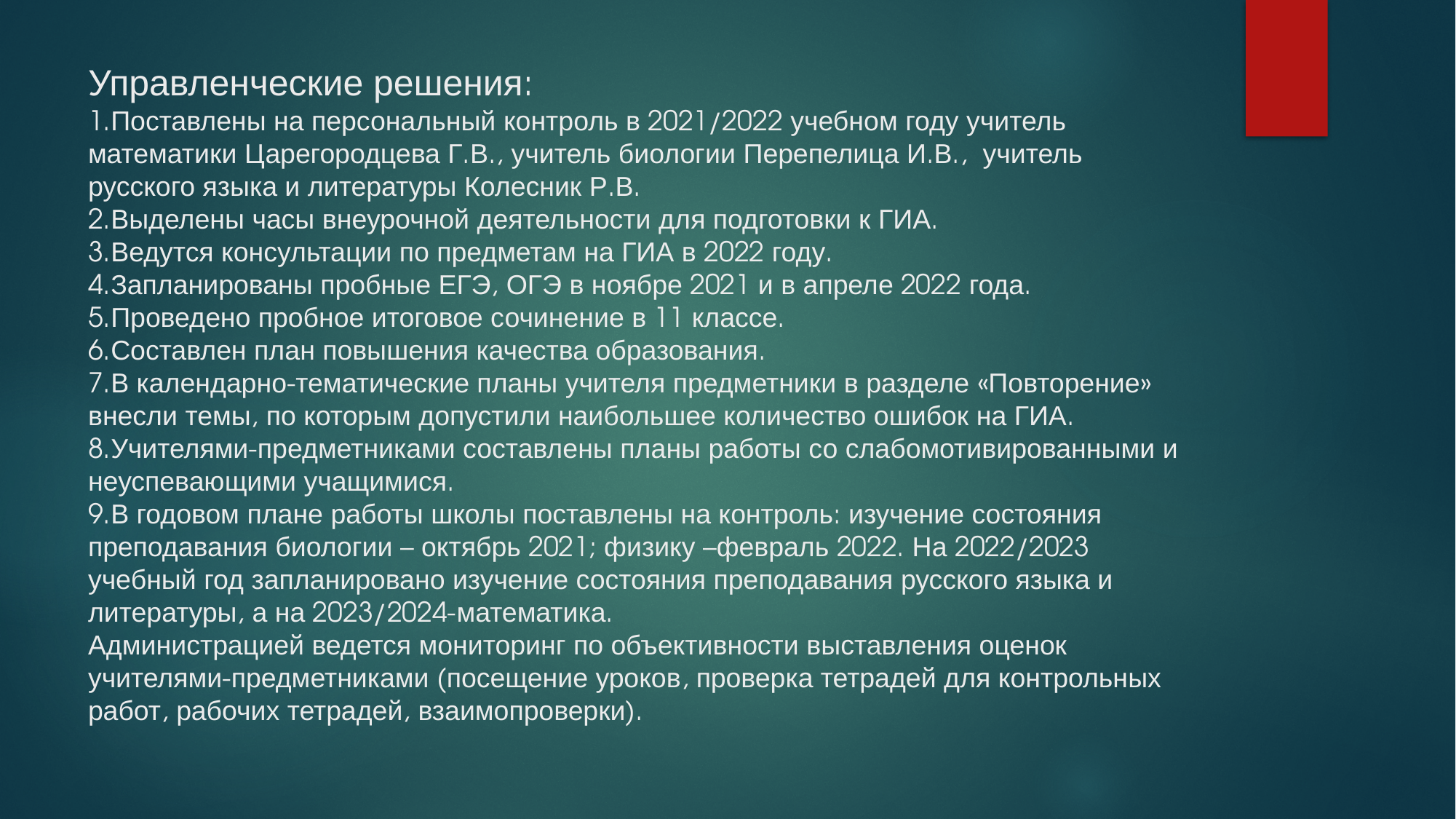

# Управленческие решения: 1.Поставлены на персональный контроль в 2021/2022 учебном году учитель математики Царегородцева Г.В., учитель биологии Перепелица И.В.,  учитель русского языка и литературы Колесник Р.В. 2.Выделены часы внеурочной деятельности для подготовки к ГИА. 3.Ведутся консультации по предметам на ГИА в 2022 году. 4.Запланированы пробные ЕГЭ, ОГЭ в ноябре 2021 и в апреле 2022 года. 5.Проведено пробное итоговое сочинение в 11 классе. 6.Составлен план повышения качества образования. 7.В календарно-тематические планы учителя предметники в разделе «Повторение» внесли темы, по которым допустили наибольшее количество ошибок на ГИА. 8.Учителями-предметниками составлены планы работы со слабомотивированными и неуспевающими учащимися. 9.В годовом плане работы школы поставлены на контроль: изучение состояния преподавания биологии – октябрь 2021; физику –февраль 2022. На 2022/2023 учебный год запланировано изучение состояния преподавания русского языка и литературы, а на 2023/2024-математика. Администрацией ведется мониторинг по объективности выставления оценок учителями-предметниками (посещение уроков, проверка тетрадей для контрольных работ, рабочих тетрадей, взаимопроверки).